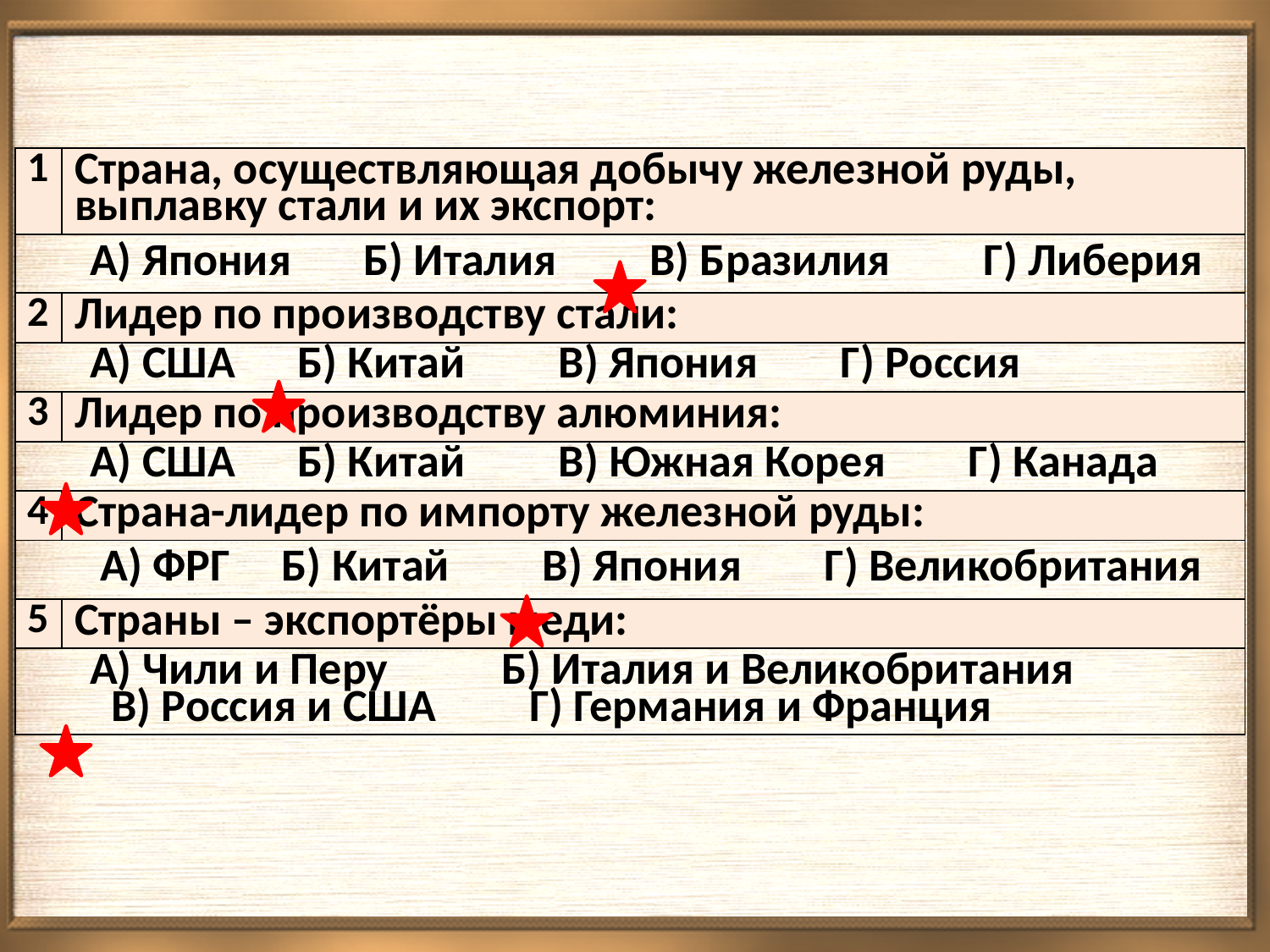

#
| 1 | Страна, осуществляющая добычу железной руды, выплавку стали и их экспорт: |
| --- | --- |
| А) Япония Б) Италия В) Бразилия Г) Либерия |  |
| 2 | Лидер по производству стали: |
| А) США Б) Китай В) Япония Г) Россия |  |
| 3 | Лидер по производству алюминия: |
| А) США Б) Китай В) Южная Корея Г) Канада |  |
| 4 | Страна-лидер по импорту железной руды: |
| А) ФРГ Б) Китай В) Япония Г) Великобритания |  |
| 5 | Страны – экспортёры меди: |
| А) Чили и Перу Б) Италия и Великобритания В) Россия и США Г) Германия и Франция |  |